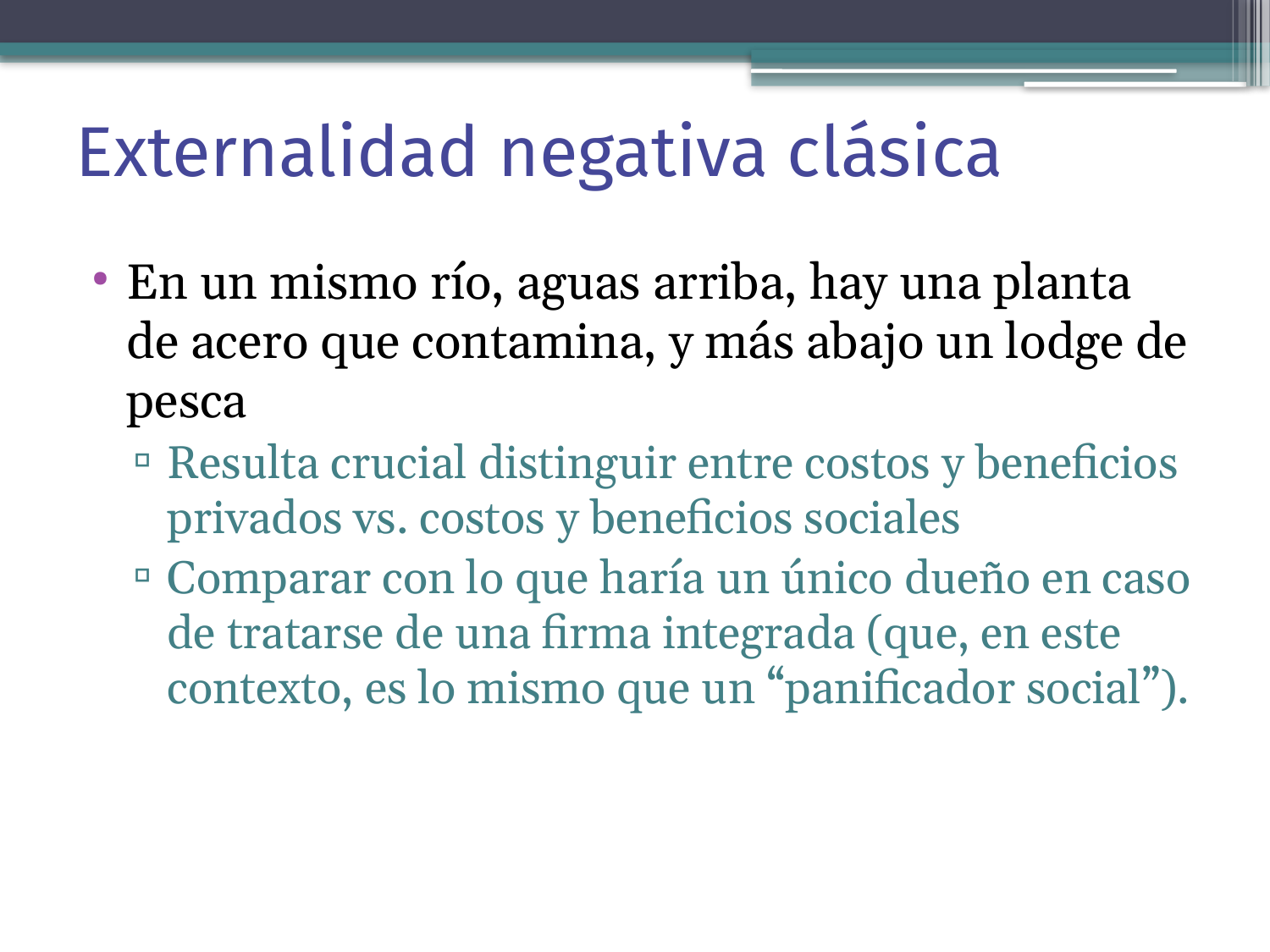

# Externalidad negativa clásica
En un mismo río, aguas arriba, hay una planta de acero que contamina, y más abajo un lodge de pesca
Resulta crucial distinguir entre costos y beneficios privados vs. costos y beneficios sociales
Comparar con lo que haría un único dueño en caso de tratarse de una firma integrada (que, en este contexto, es lo mismo que un “panificador social”).